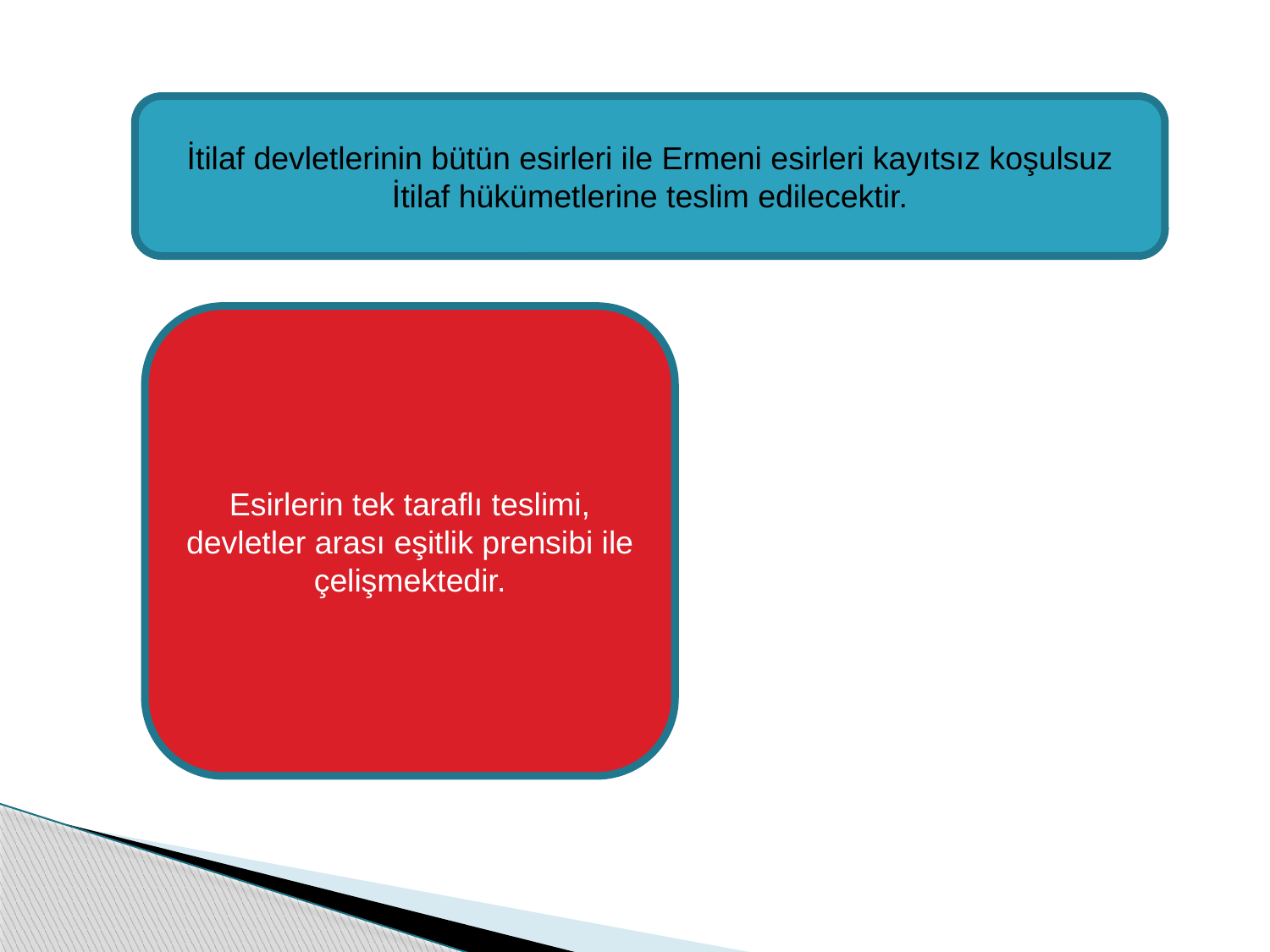

İtilaf devletlerinin bütün esirleri ile Ermeni esirleri kayıtsız koşulsuz İtilaf hükümetlerine teslim edilecektir.
Esirlerin tek taraflı teslimi, devletler arası eşitlik prensibi ile çelişmektedir.